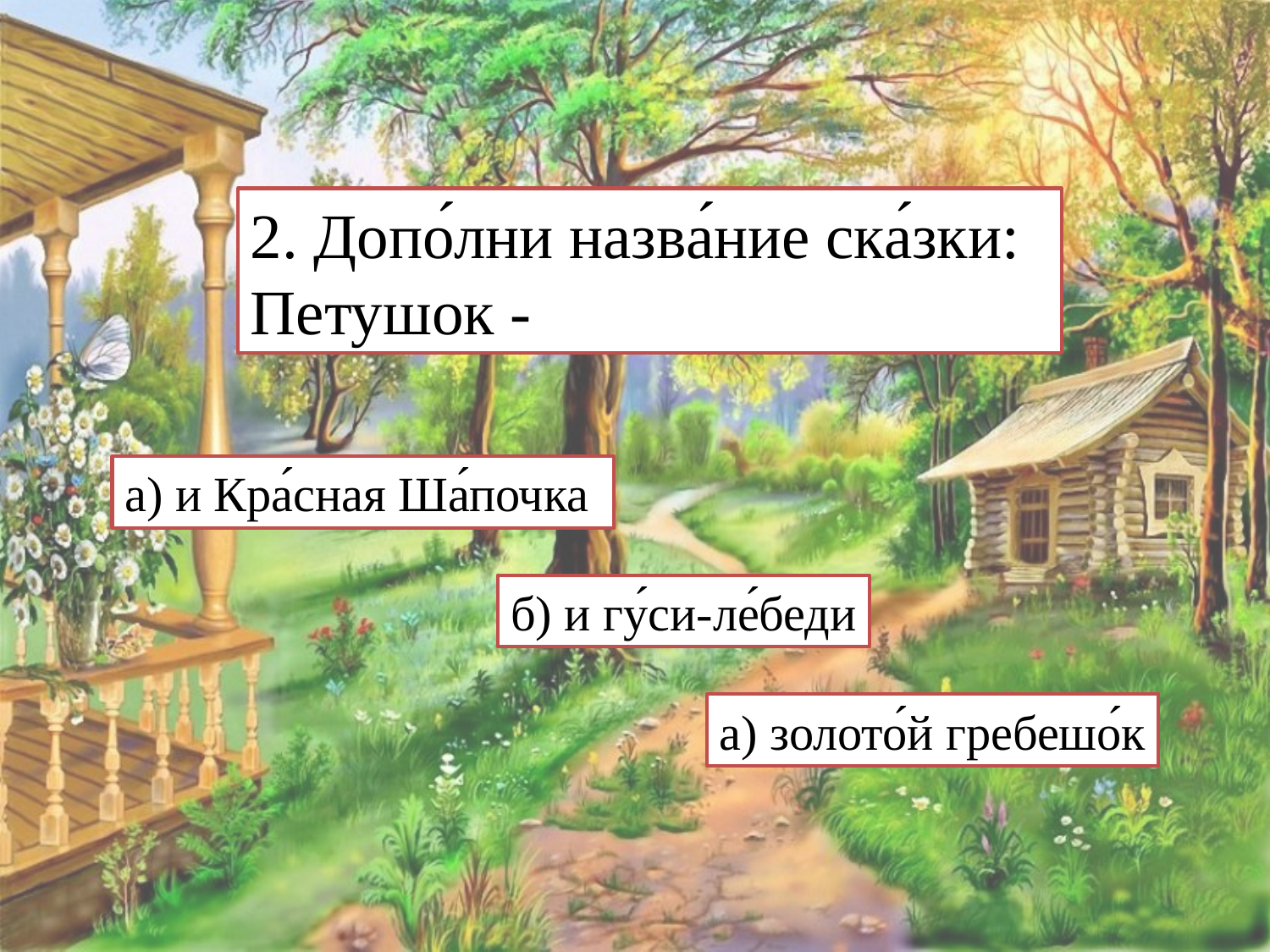

2. Допо́лни назва́ние ска́зки:
Петушок -
а) и Кра́сная Ша́почка
б) и гу́си-ле́беди
а) золото́й гребешо́к